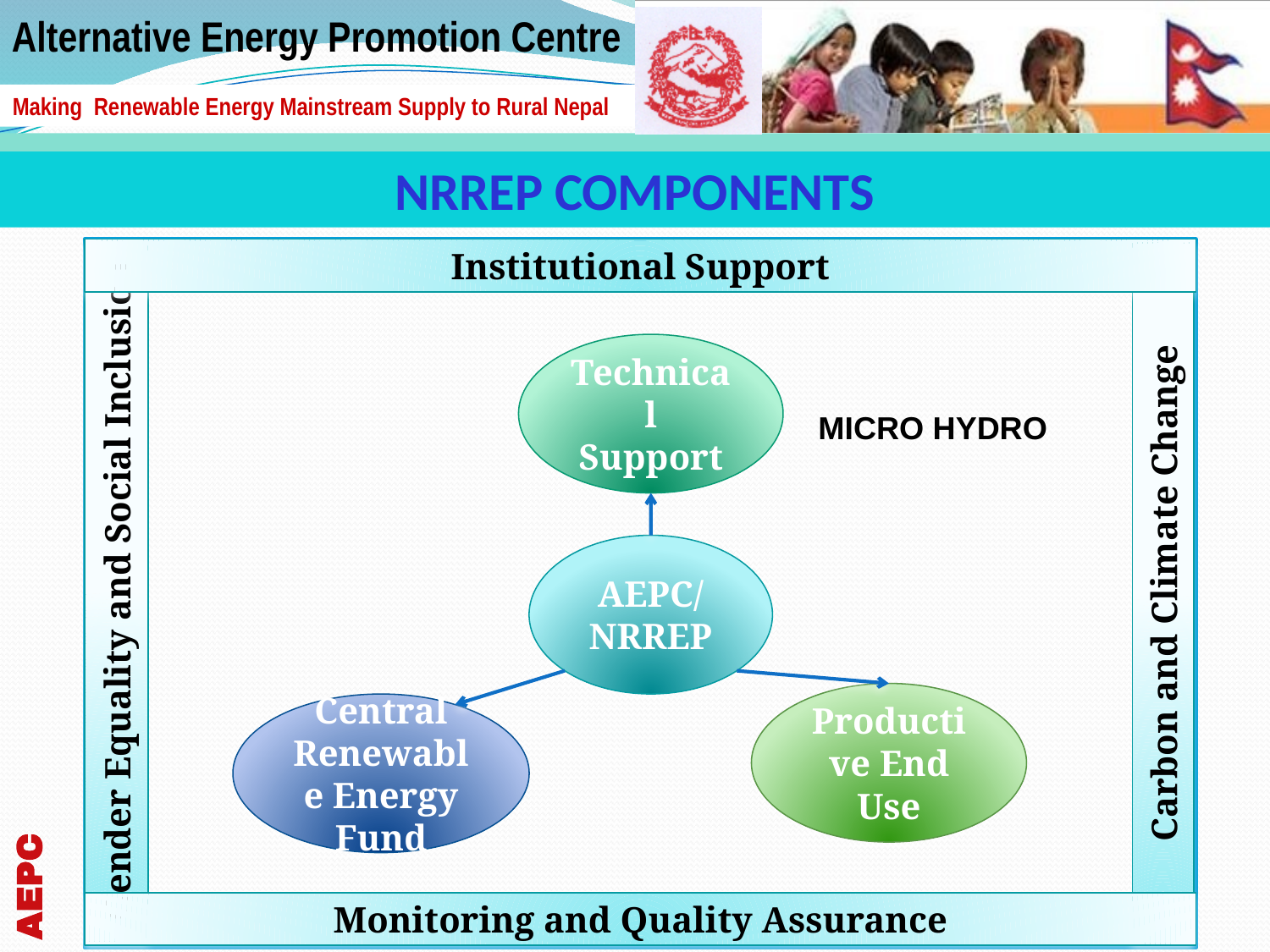

NRREP Components

Institutional Support
Technical Support
MICRO HYDRO
AEPC/
NRREP
Gender Equality and Social Inclusion
Carbon and Climate Change
Productive End Use
Central Renewable Energy Fund
Monitoring and Quality Assurance